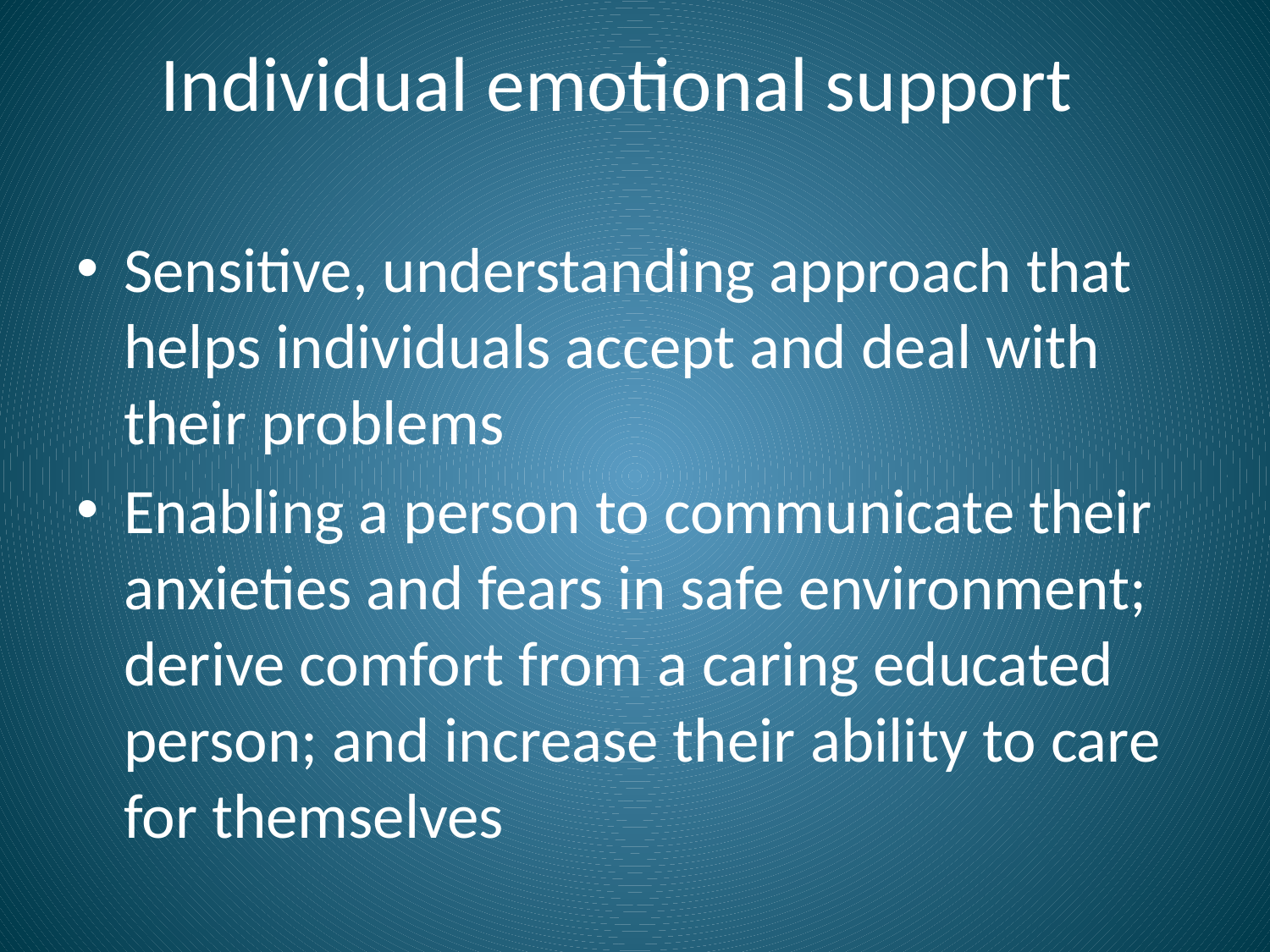

# Individual emotional support
Sensitive, understanding approach that helps individuals accept and deal with their problems
Enabling a person to communicate their anxieties and fears in safe environment; derive comfort from a caring educated person; and increase their ability to care for themselves